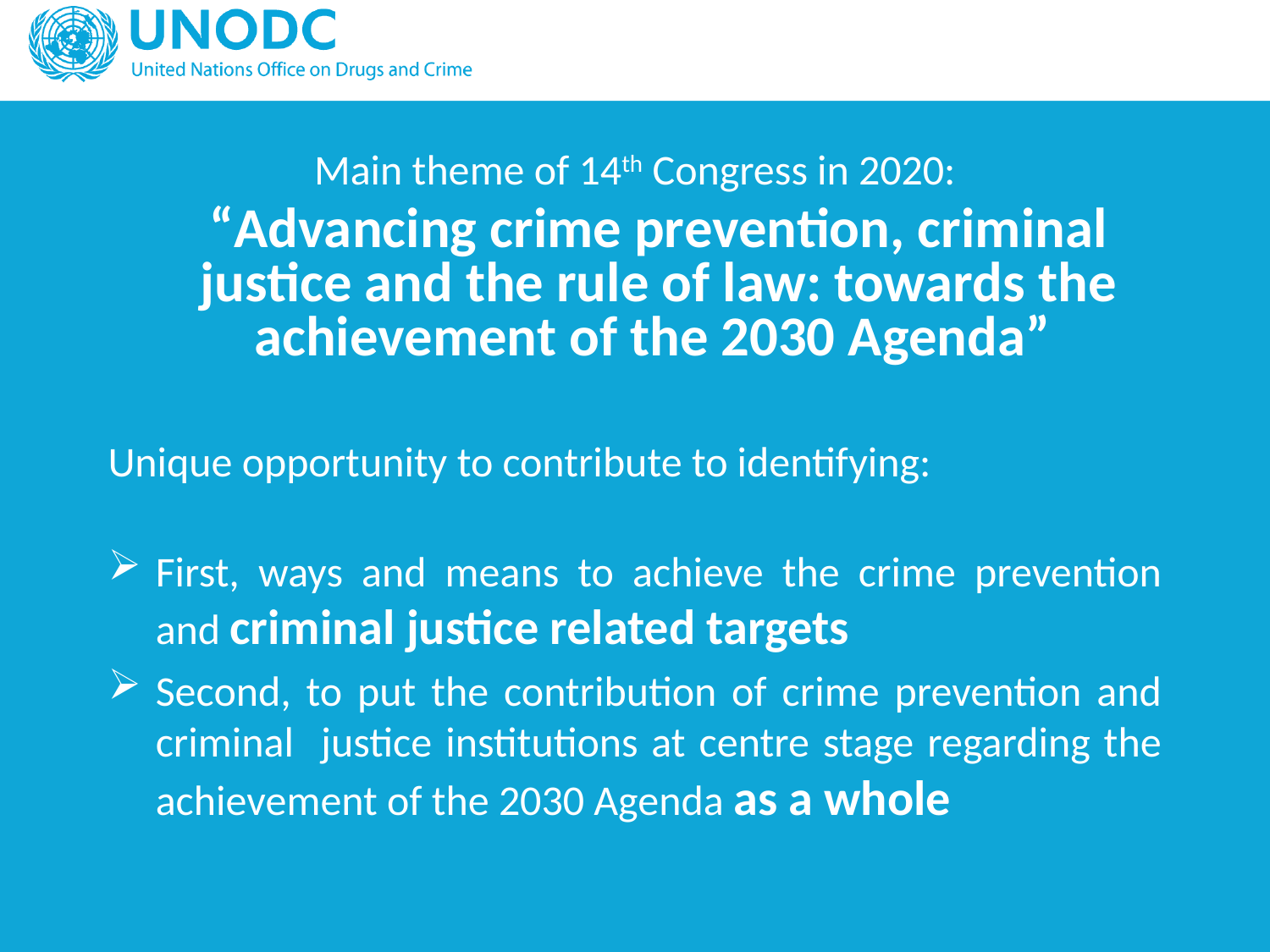

Main theme of 14th Congress in 2020:
	“Advancing crime prevention, criminal justice and the rule of law: towards the achievement of the 2030 Agenda”

Unique opportunity to contribute to identifying:

First, ways and means to achieve the crime prevention and criminal justice related targets
Second, to put the contribution of crime prevention and criminal  justice institutions at centre stage regarding the achievement of the 2030 Agenda as a whole